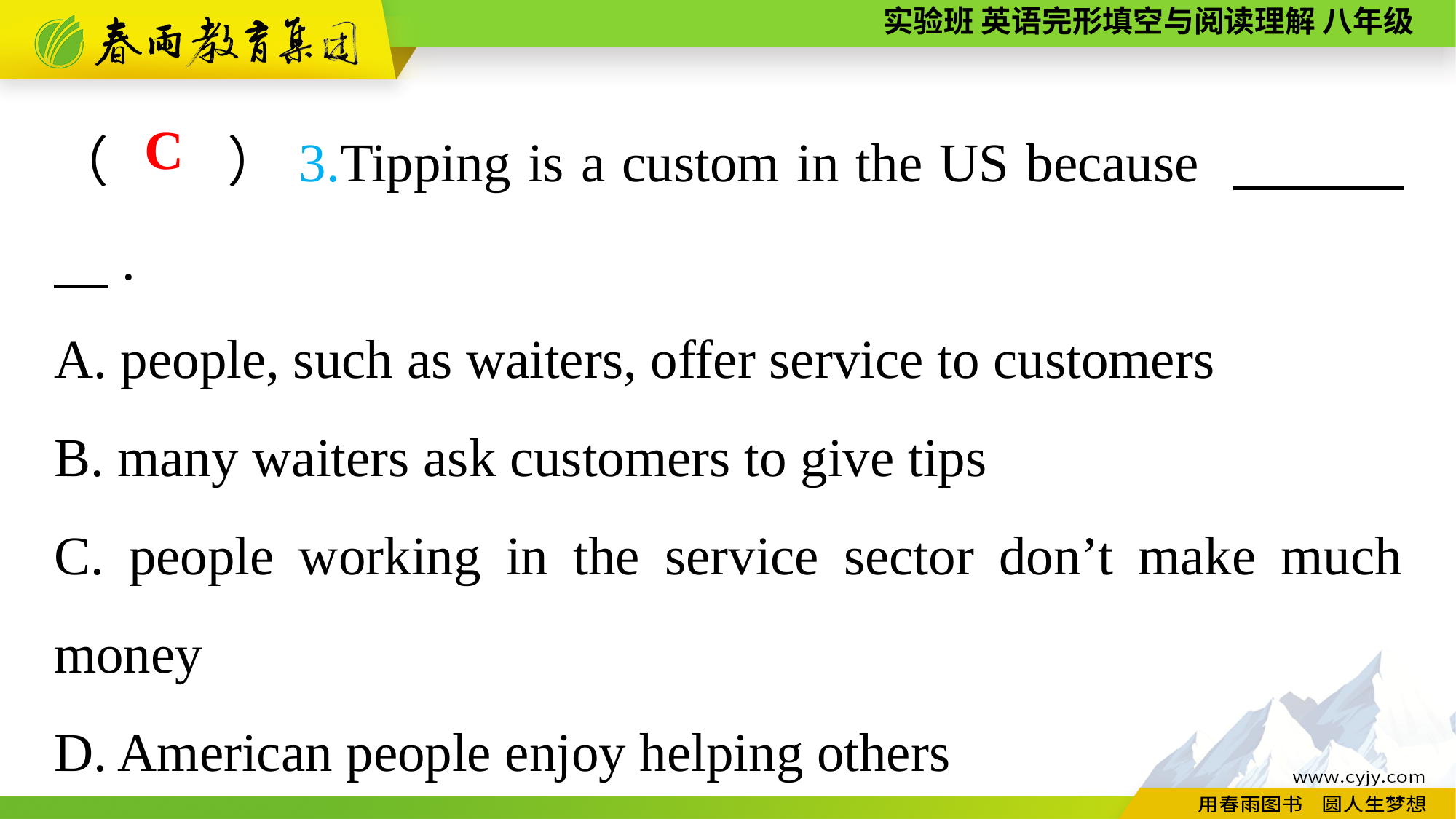

（　　）3.Tipping is a custom in the US because 　　　　.
A. people, such as waiters, offer service to customers
B. many waiters ask customers to give tips
C. people working in the service sector don’t make much money
D. American people enjoy helping others
C